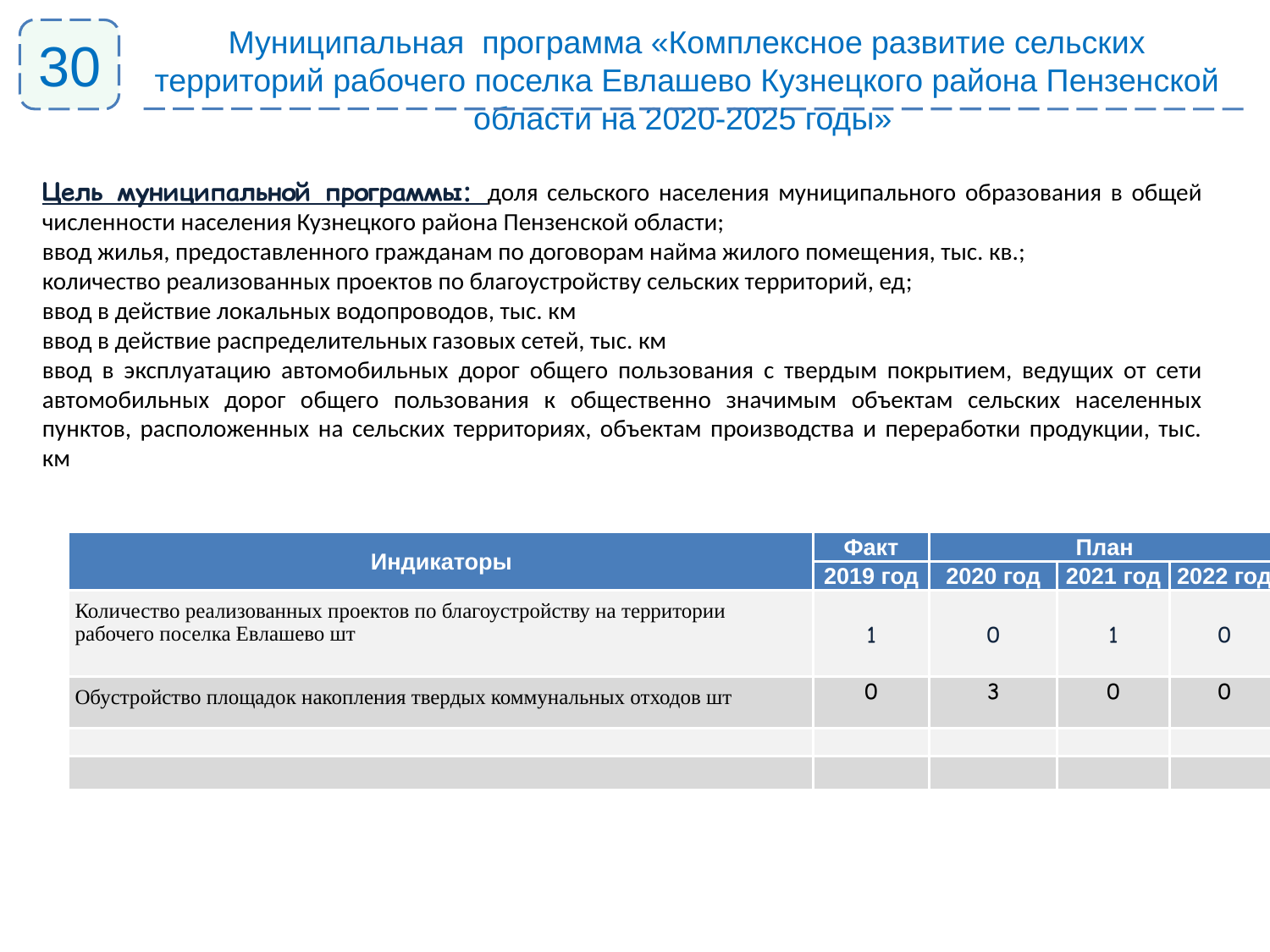

Муниципальная  программа «Комплексное развитие сельских территорий рабочего поселка Евлашево Кузнецкого района Пензенской области на 2020-2025 годы»
30
Цель муниципальной программы: доля сельского населения муниципального образования в общей численности населения Кузнецкого района Пензенской области;
ввод жилья, предоставленного гражданам по договорам найма жилого помещения, тыс. кв.;
количество реализованных проектов по благоустройству сельских территорий, ед;
ввод в действие локальных водопроводов, тыс. км
ввод в действие распределительных газовых сетей, тыс. км
ввод в эксплуатацию автомобильных дорог общего пользования с твердым покрытием, ведущих от сети автомобильных дорог общего пользования к общественно значимым объектам сельских населенных пунктов, расположенных на сельских территориях, объектам производства и переработки продукции, тыс. км
| Индикаторы | Факт | План |  |  |
| --- | --- | --- | --- | --- |
|  | 2019 год | 2020 год | 2021 год | 2022 год |
| Количество реализованных проектов по благоустройству на территории рабочего поселка Евлашево шт | 1 | 0 | 1 | 0 |
| Обустройство площадок накопления твердых коммунальных отходов шт | 0 | 3 | 0 | 0 |
|  |  |  |  |  |
|  |  |  |  |  |